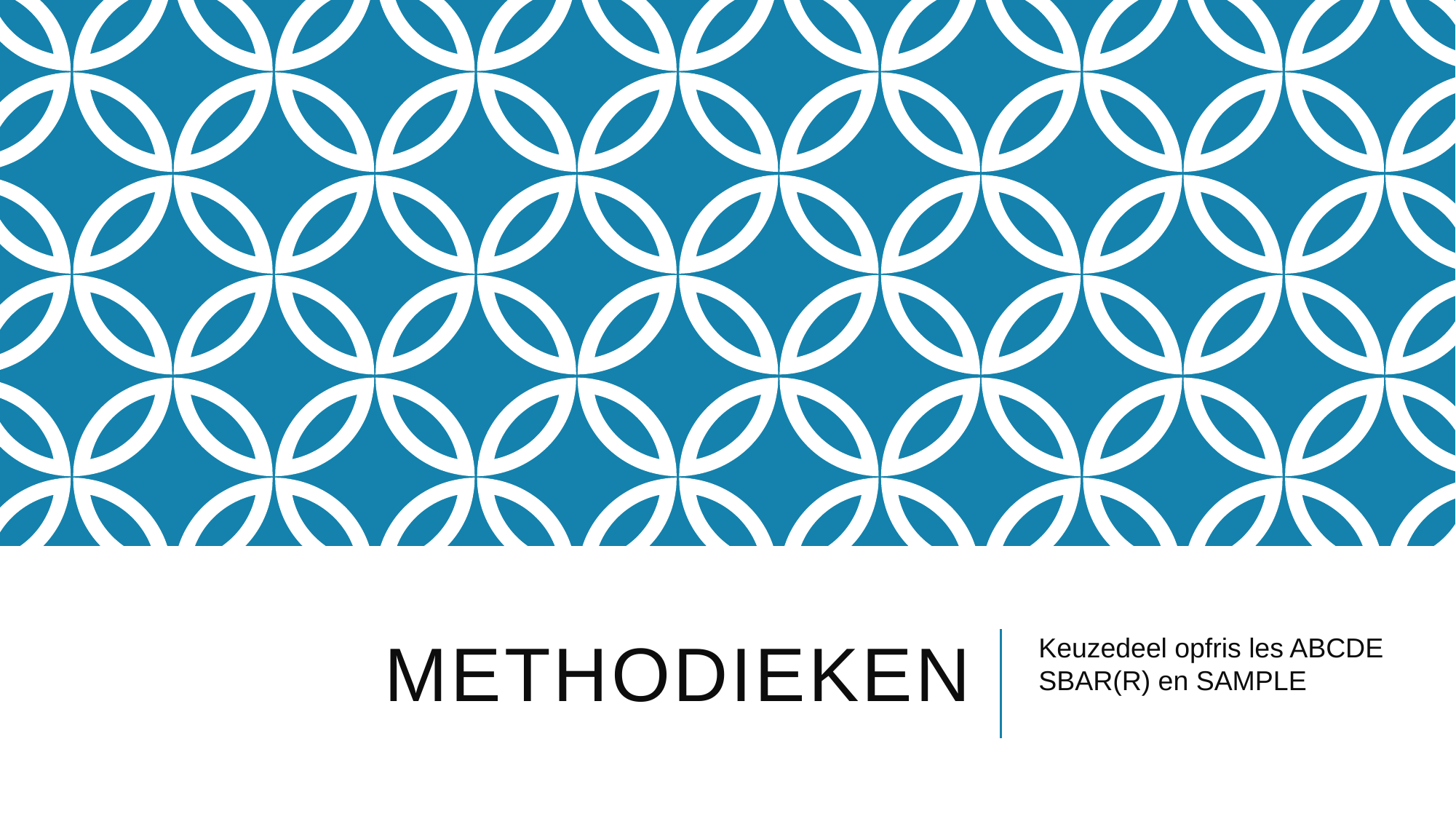

# methodieken
Keuzedeel opfris les ABCDE
SBAR(R) en SAMPLE